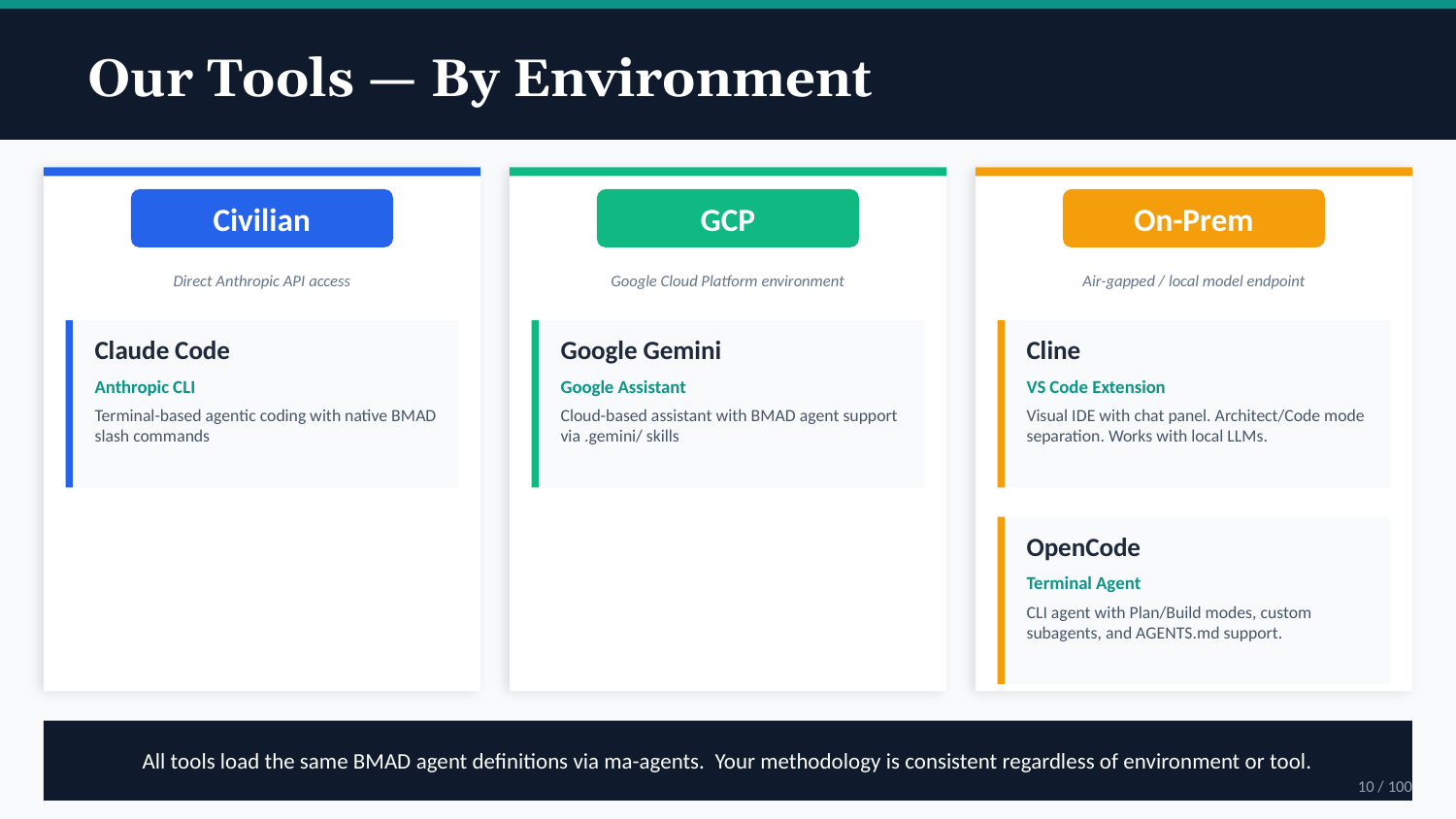

Our Tools — By Environment

Civilian

GCP

On-Prem
Direct Anthropic API access
Google Cloud Platform environment
Air-gapped / local model endpoint

Claude Code
Google Gemini
Cline
Anthropic CLI
Google Assistant
VS Code Extension
Terminal-based agentic coding with native BMAD slash commands
Cloud-based assistant with BMAD agent support via .gemini/ skills
Visual IDE with chat panel. Architect/Code mode separation. Works with local LLMs.

OpenCode
Terminal Agent
CLI agent with Plan/Build modes, custom subagents, and AGENTS.md support.

All tools load the same BMAD agent definitions via ma-agents.  Your methodology is consistent regardless of environment or tool.
10 / 100